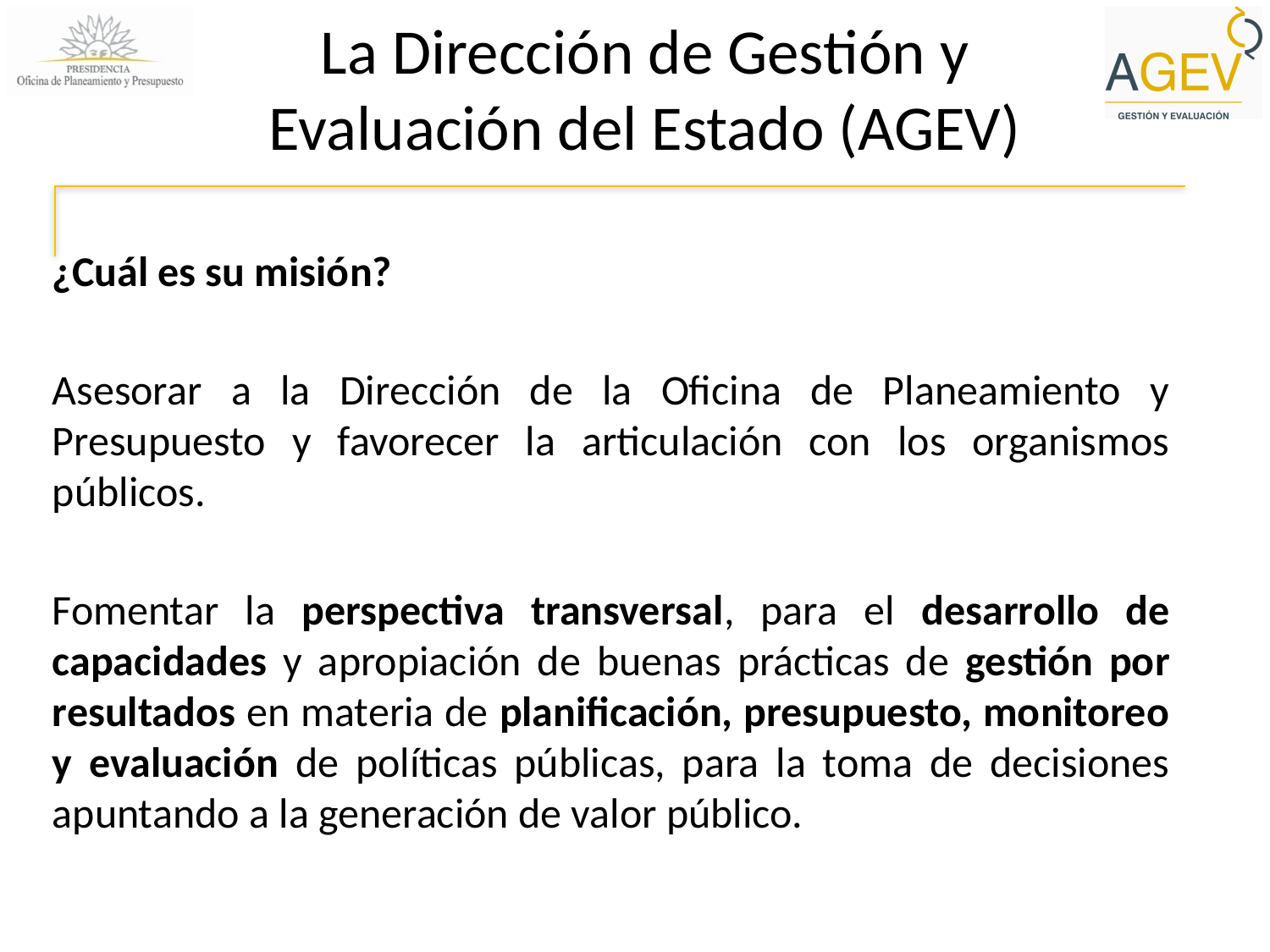

La Dirección de Gestión y Evaluación del Estado (AGEV)

¿Cuál es su misión?

Asesorar a la Dirección de la Oficina de Planeamiento y Presupuesto y favorecer la articulación con los organismos públicos.

Fomentar la perspectiva transversal, para el desarrollo de capacidades y apropiación de buenas prácticas de gestión por resultados en materia de planificación, presupuesto, monitoreo y evaluación de políticas públicas, para la toma de decisiones apuntando a la generación de valor público.